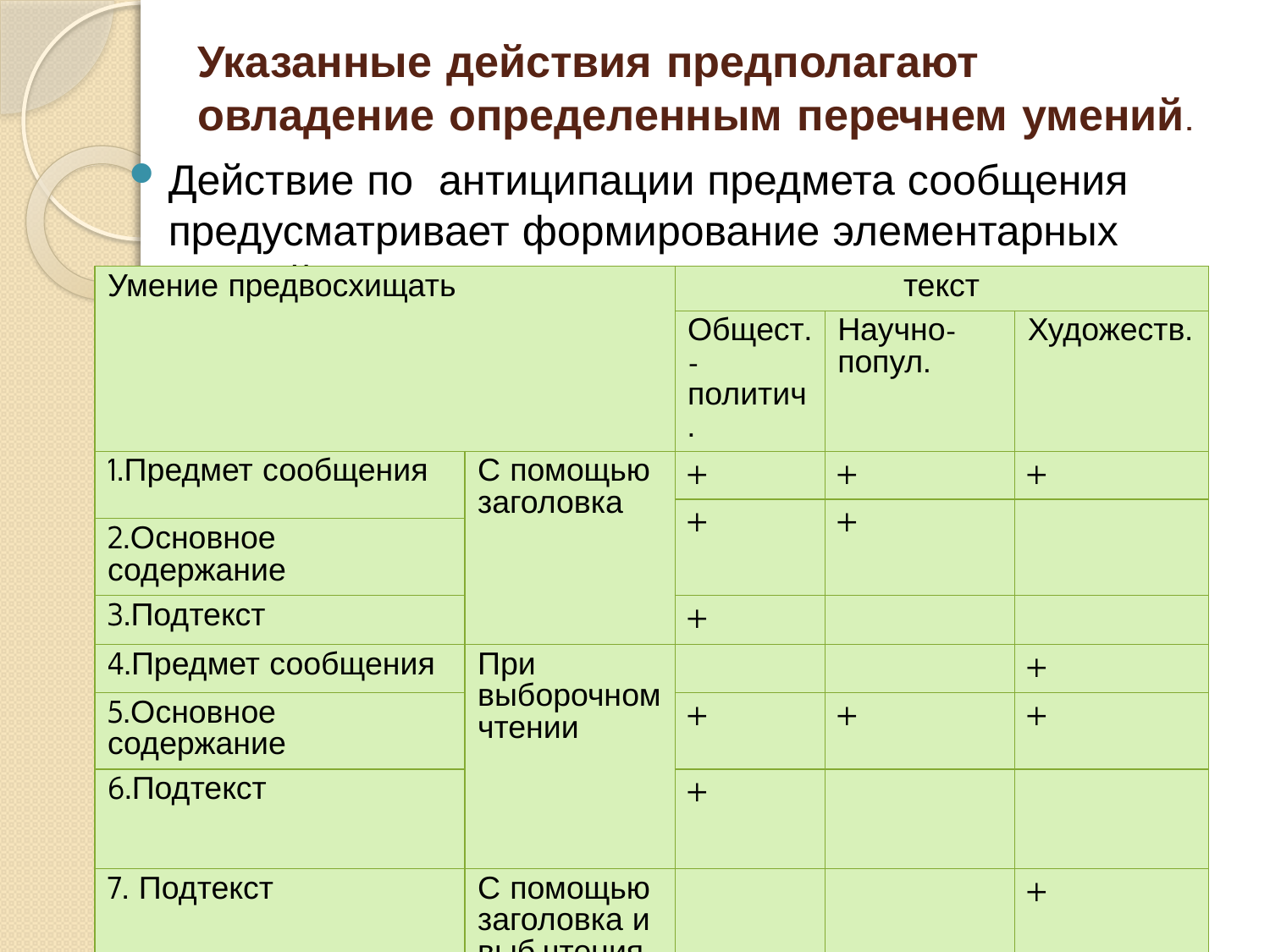

# Указанные действия предполагают овладение определенным перечнем умений.
Действие по  антиципации предмета сообщения предусматривает формирование элементарных умений.
| Умение предвосхищать |  | текст |  |  |
| --- | --- | --- | --- | --- |
|  |  | Общест.-политич. | Научно-попул. | Художеств. |
| 1.Предмет сообщения | С помощью заголовка | + | + | + |
|  |  | + | + |  |
| 2.Основное содержание |  |  |  |  |
| 3.Подтекст |  | + |  |  |
| 4.Предмет сообщения | При выборочном чтении |  |  | + |
| 5.Основное содержание |  | + | + | + |
| 6.Подтекст |  | + |  |  |
| 7. Подтекст | С помощью заголовка и выб.чтения |  |  | + |